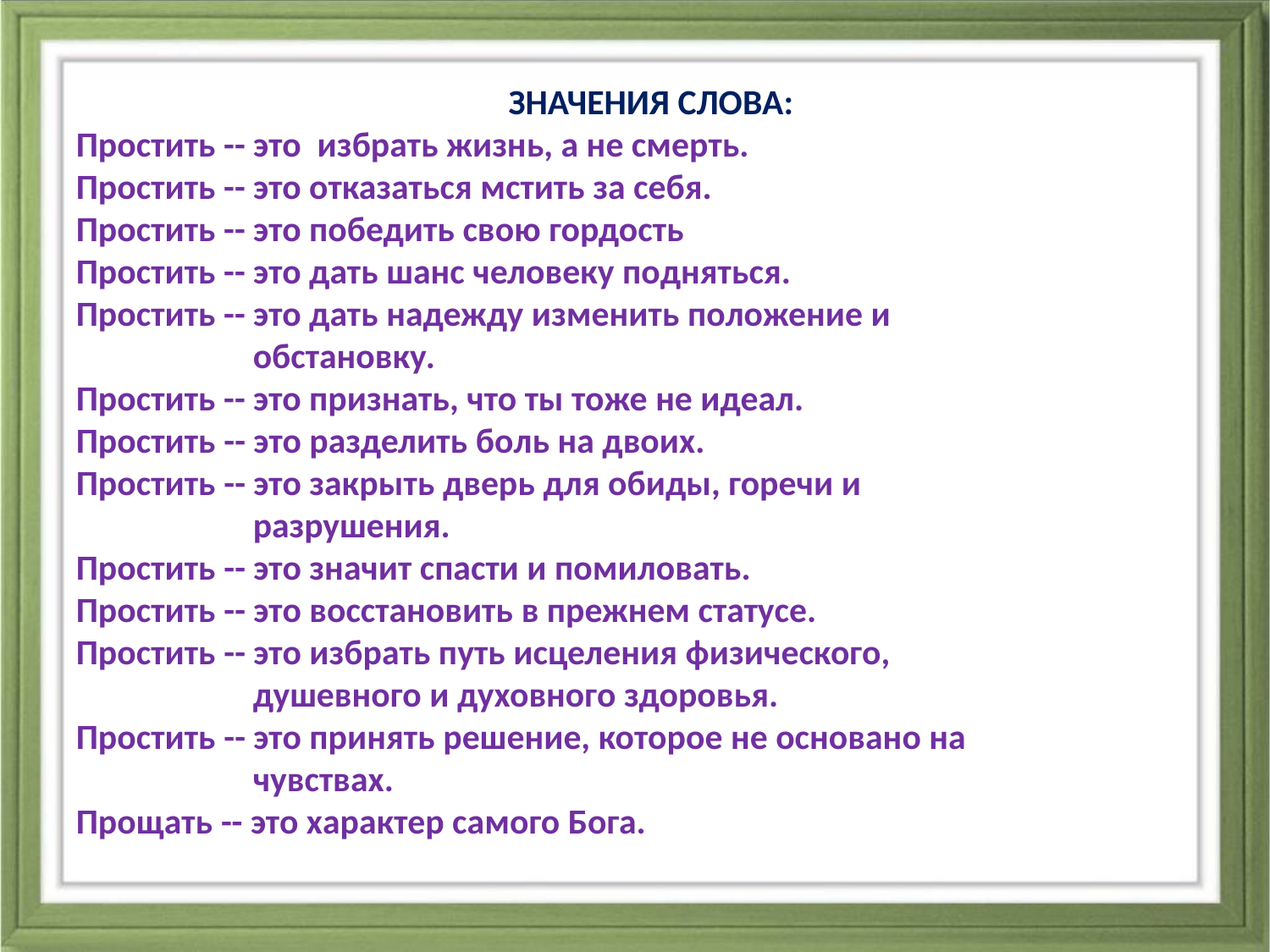

ЗНАЧЕНИЯ СЛОВА:
Простить -- это  избрать жизнь, а не смерть.
Простить -- это отказаться мстить за себя.
Простить -- это победить свою гордость
Простить -- это дать шанс человеку подняться.
Простить -- это дать надежду изменить положение и
                      обстановку.
Простить -- это признать, что ты тоже не идеал.
Простить -- это разделить боль на двоих.
Простить -- это закрыть дверь для обиды, горечи и
                      разрушения.
Простить -- это значит спасти и помиловать.
Простить -- это восстановить в прежнем статусе.
Простить -- это избрать путь исцеления физического,
                      душевного и духовного здоровья.
Простить -- это принять решение, которое не основано на
                      чувствах.
Прощать -- это характер самого Бога.